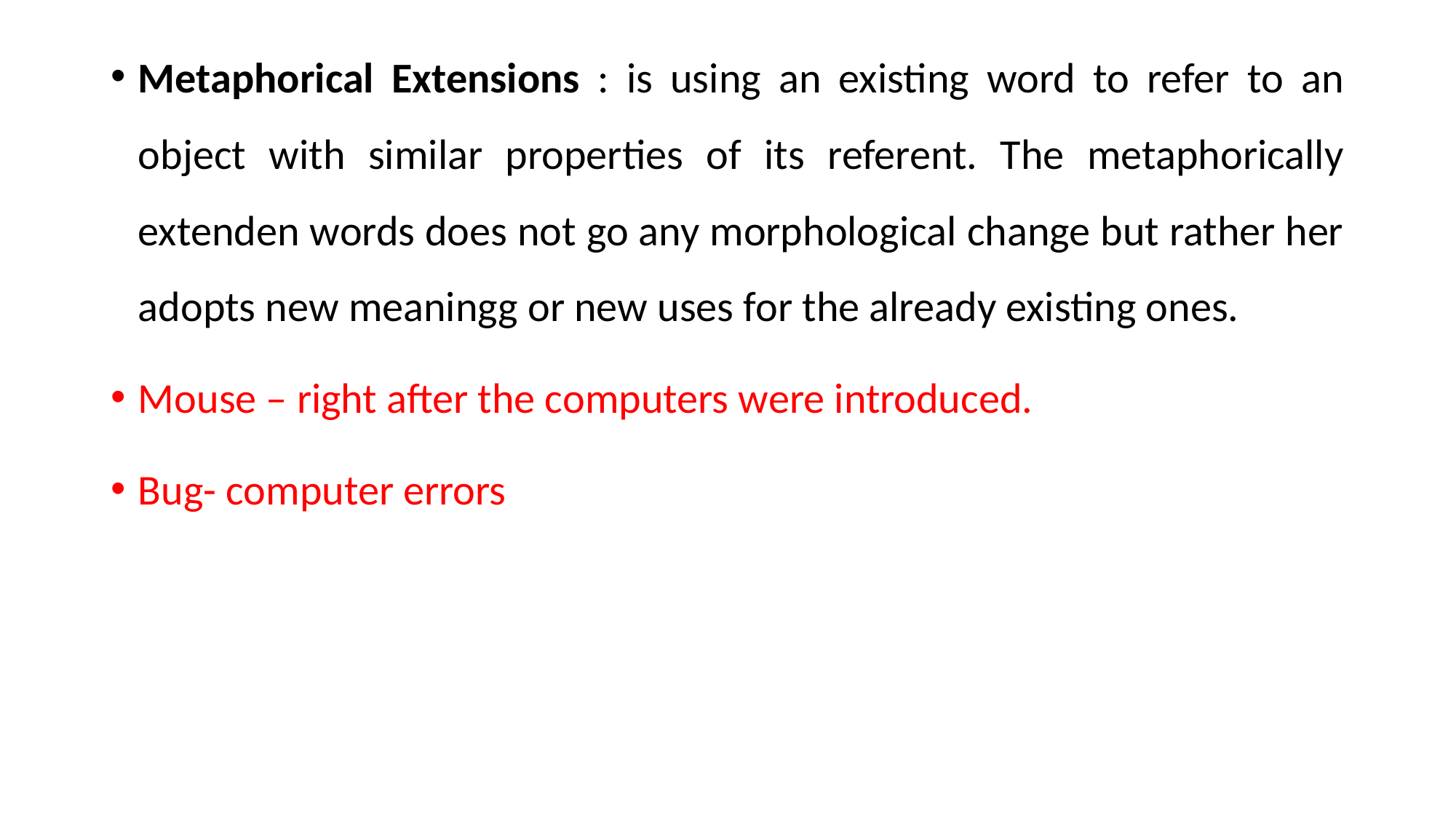

Metaphorical Extensions : is using an existing word to refer to an object with similar properties of its referent. The metaphorically extenden words does not go any morphological change but rather her adopts new meaningg or new uses for the already existing ones.
Mouse – right after the computers were introduced.
Bug- computer errors